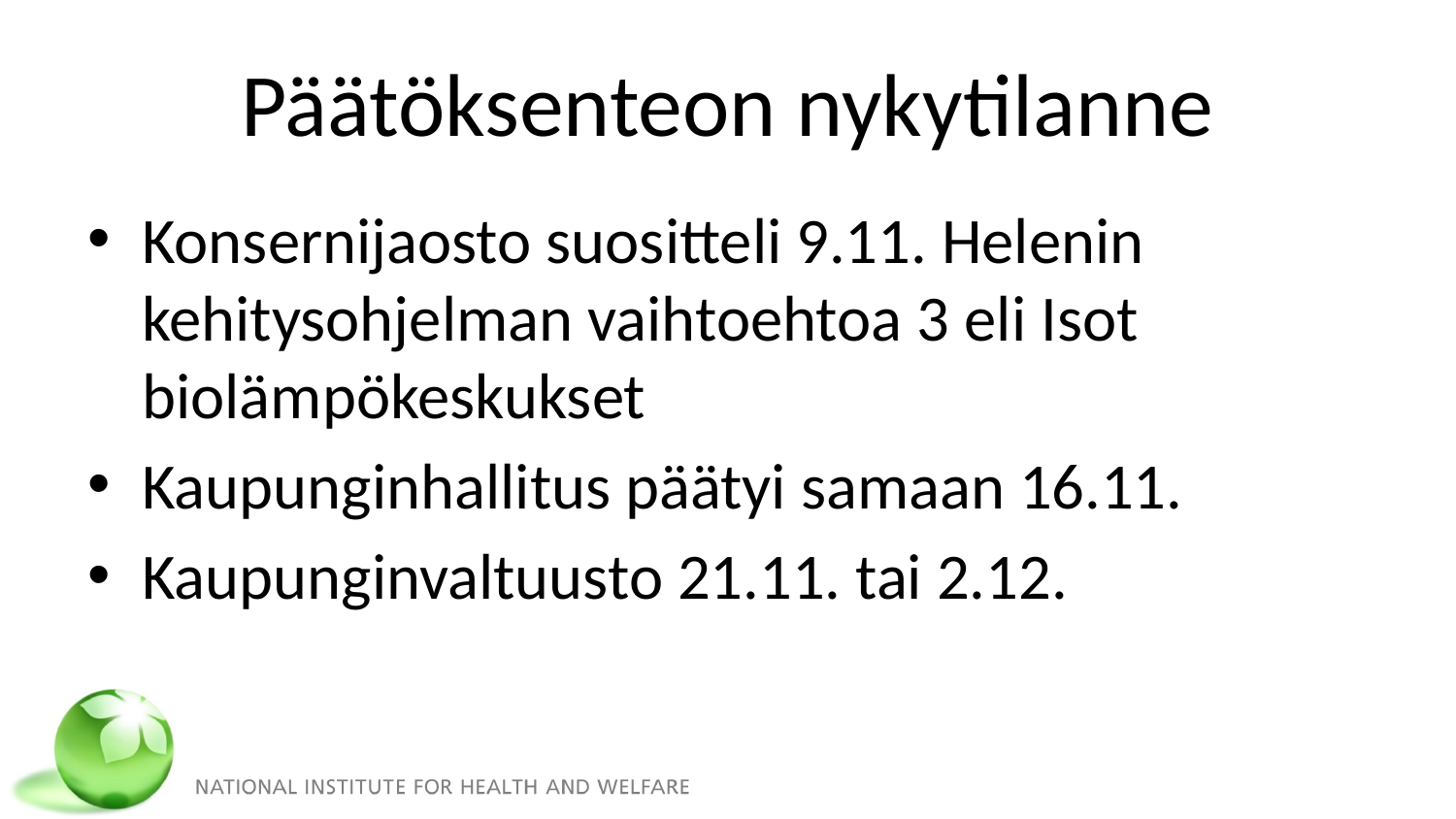

# Päätöksenteon nykytilanne
Konsernijaosto suositteli 9.11. Helenin kehitysohjelman vaihtoehtoa 3 eli Isot biolämpökeskukset
Kaupunginhallitus päätyi samaan 16.11.
Kaupunginvaltuusto 21.11. tai 2.12.